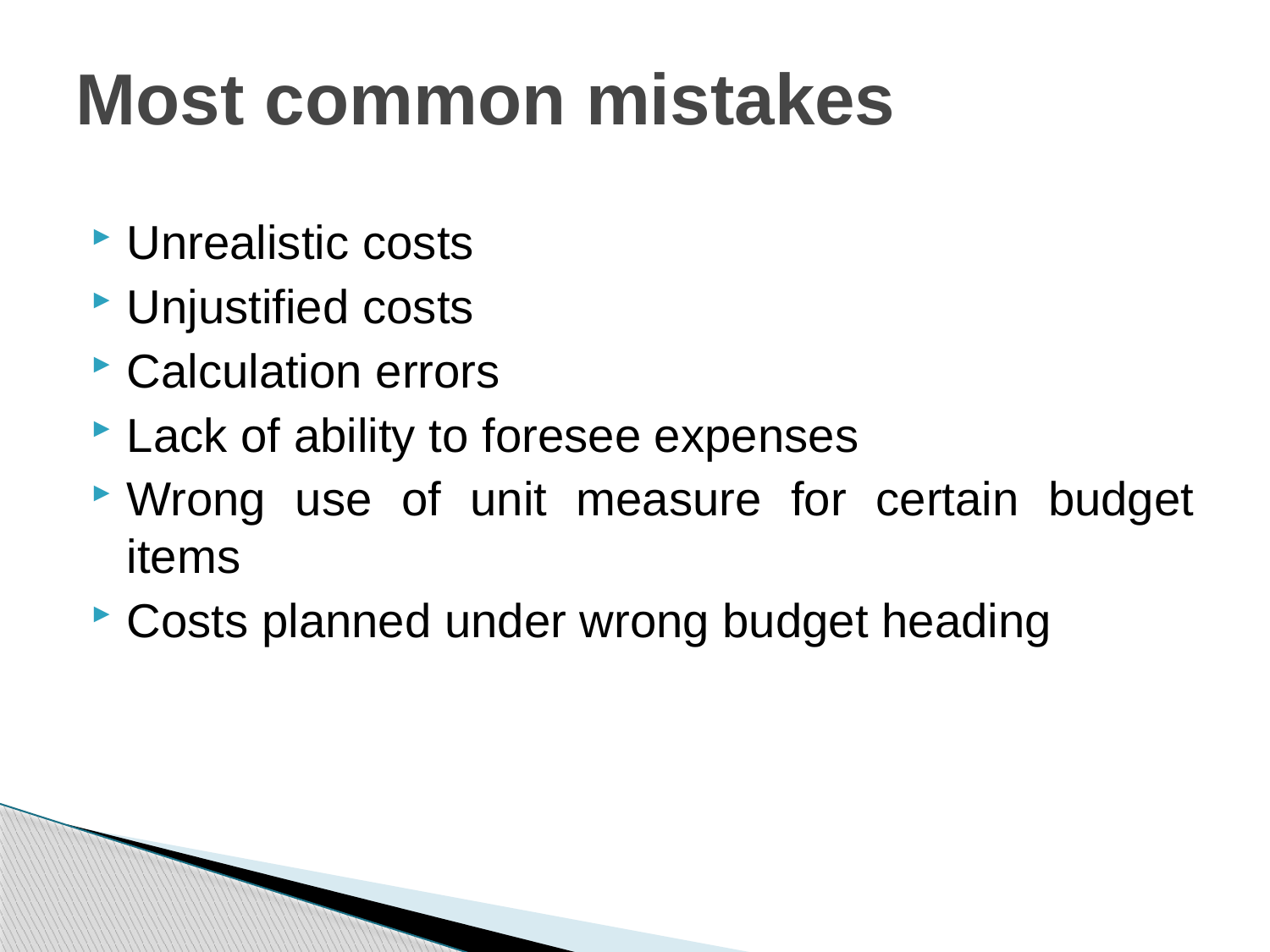

# Most common mistakes
Unrealistic costs
Unjustified costs
Calculation errors
Lack of ability to foresee expenses
Wrong use of unit measure for certain budget items
Costs planned under wrong budget heading